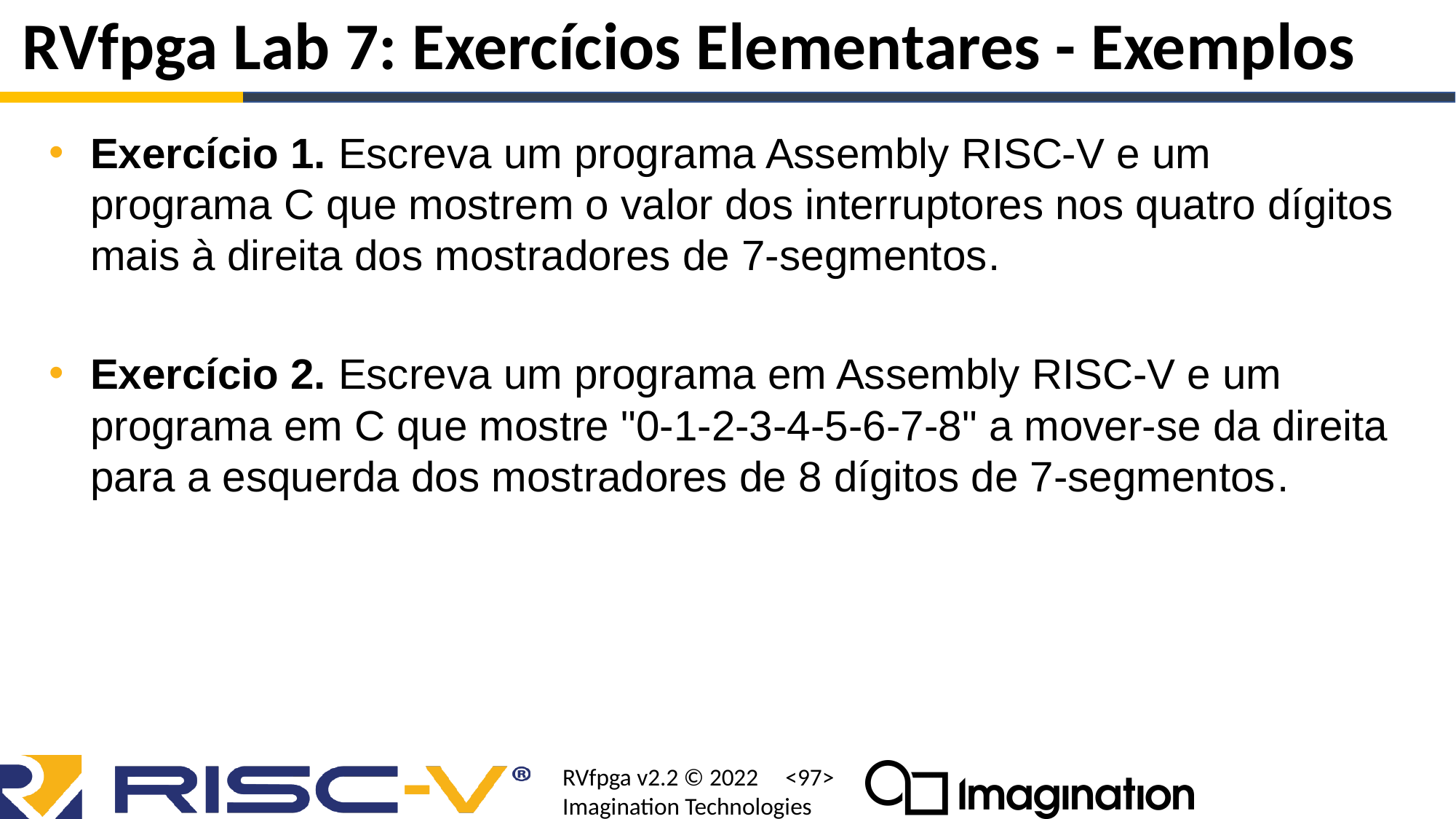

# RVfpga Lab 7: Exercícios Elementares - Exemplos
Exercício 1. Escreva um programa Assembly RISC-V e um programa C que mostrem o valor dos interruptores nos quatro dígitos mais à direita dos mostradores de 7-segmentos.

Exercício 2. Escreva um programa em Assembly RISC-V e um programa em C que mostre "0-1-2-3-4-5-6-7-8" a mover-se da direita para a esquerda dos mostradores de 8 dígitos de 7-segmentos.